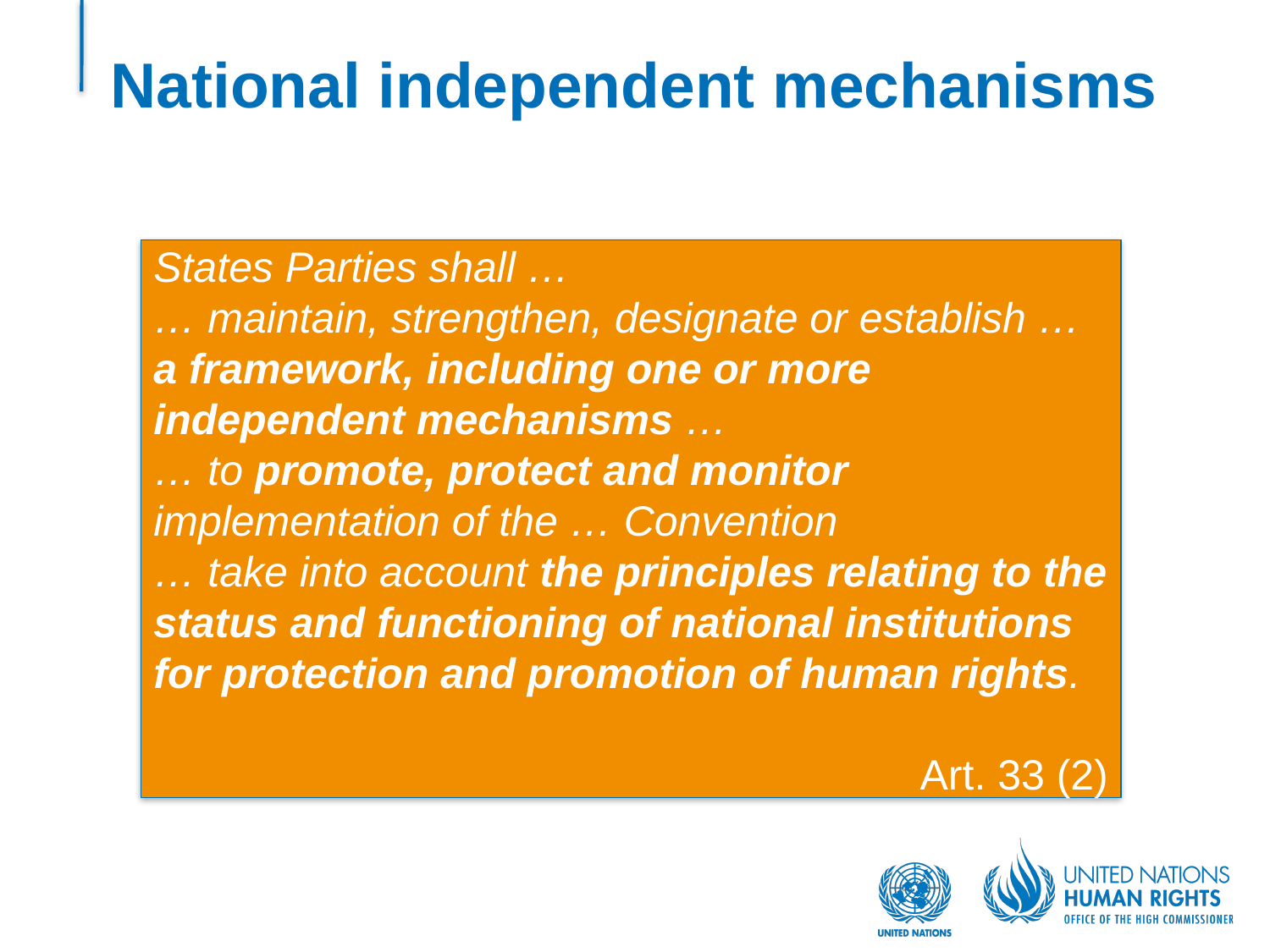

# National independent mechanisms

States Parties shall …
… maintain, strengthen, designate or establish … a framework, including one or more independent mechanisms …
… to promote, protect and monitor implementation of the … Convention
… take into account the principles relating to the status and functioning of national institutions for protection and promotion of human rights.

Art. 33 (2)